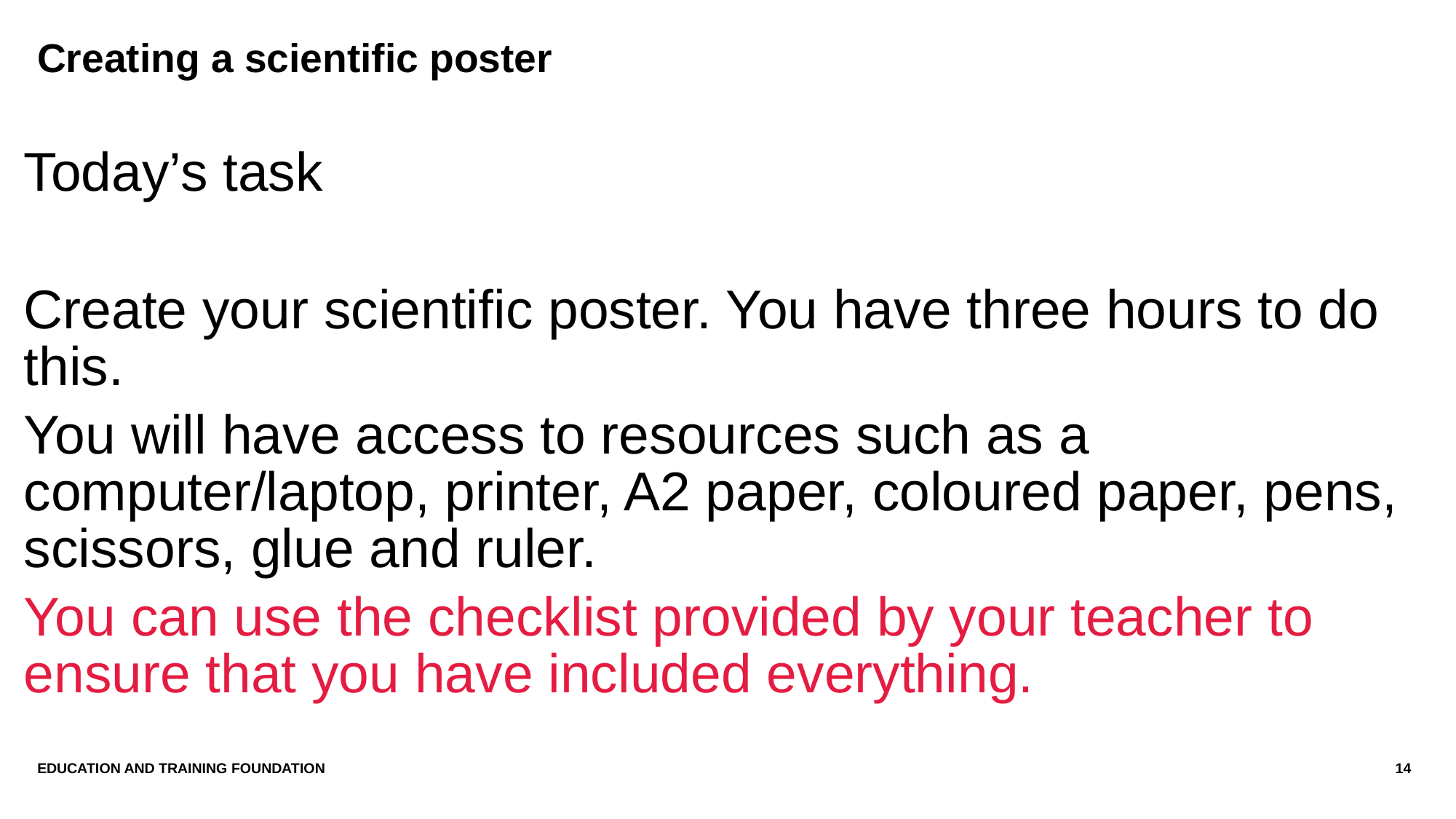

# Creating a scientific poster

Today’s task

Create your scientific poster. You have three hours to do this.
You will have access to resources such as a computer/laptop, printer, A2 paper, coloured paper, pens, scissors, glue and ruler.
You can use the checklist provided by your teacher to ensure that you have included everything.

Education and Training Foundation
14